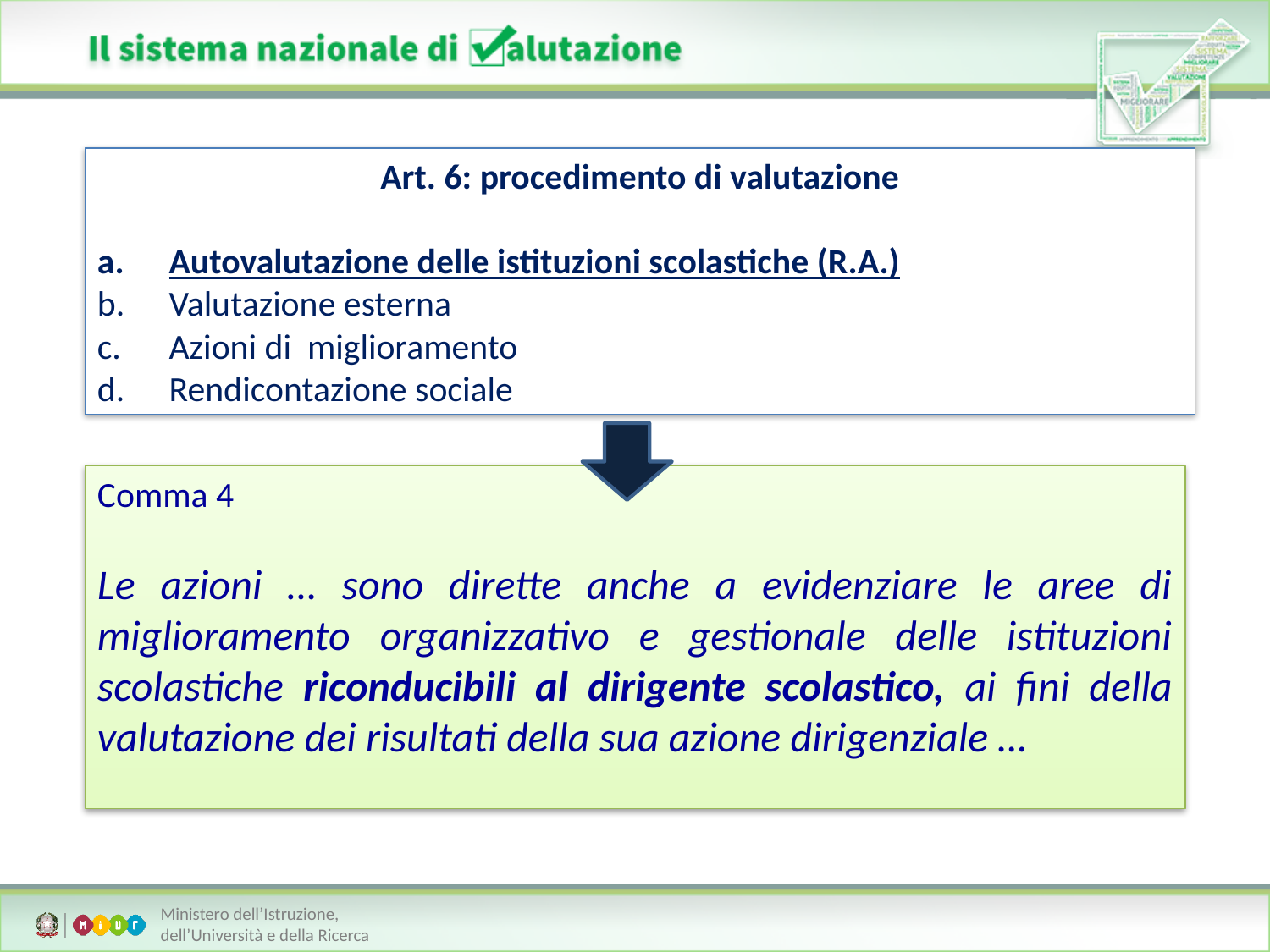

Art. 6: procedimento di valutazione

Autovalutazione delle istituzioni scolastiche (R.A.)
Valutazione esterna
Azioni di  miglioramento
Rendicontazione sociale

Comma 4

Le azioni … sono dirette anche a evidenziare le aree di miglioramento organizzativo e gestionale delle istituzioni scolastiche riconducibili al dirigente scolastico, ai fini della valutazione dei risultati della sua azione dirigenziale …